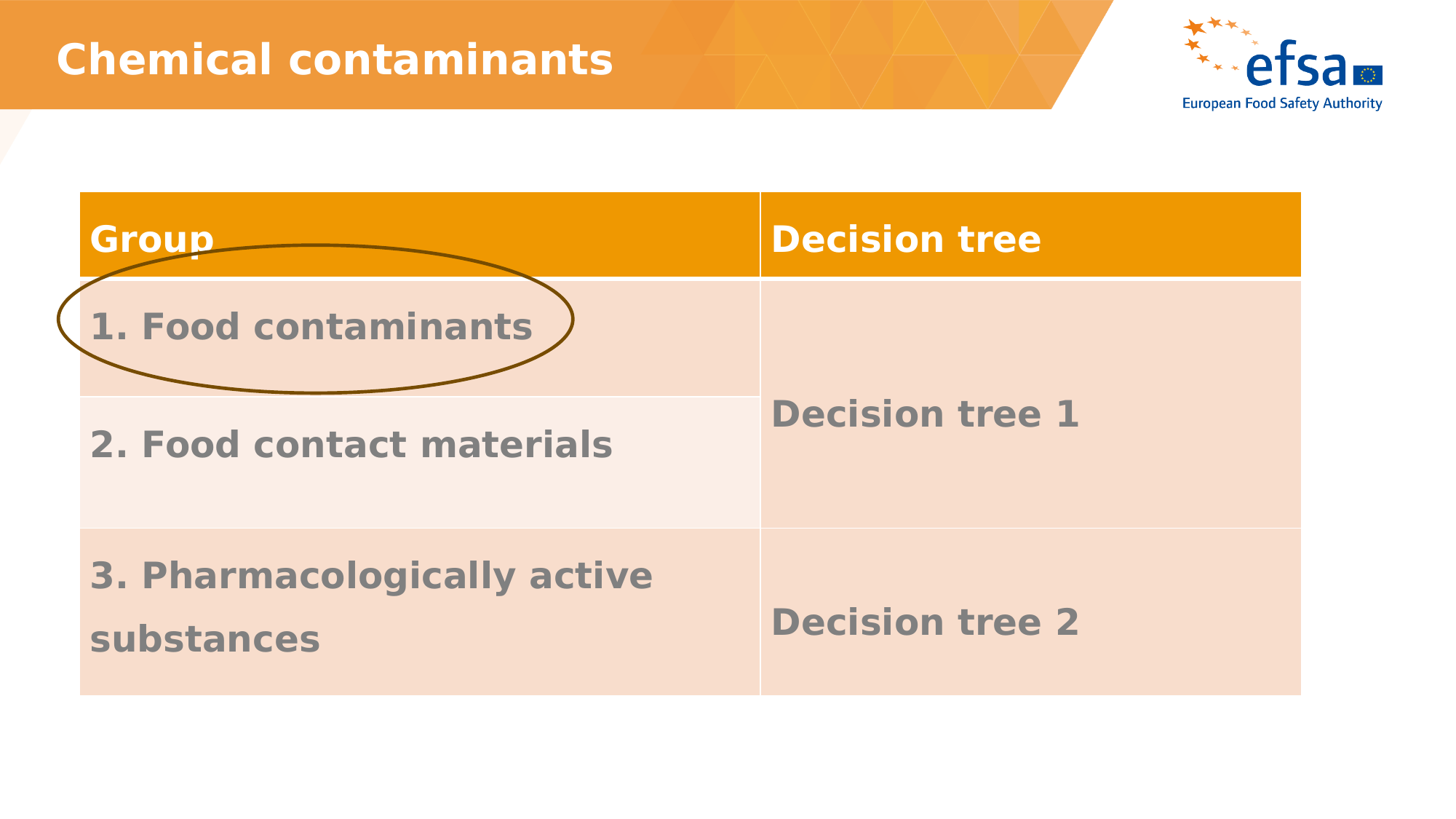

# Chemical contaminants
| Group | Decision tree |
| --- | --- |
| 1. Food contaminants | Decision tree 1 |
| 2. Food contact materials |  |
| 3. Pharmacologically active substances | Decision tree 2 |